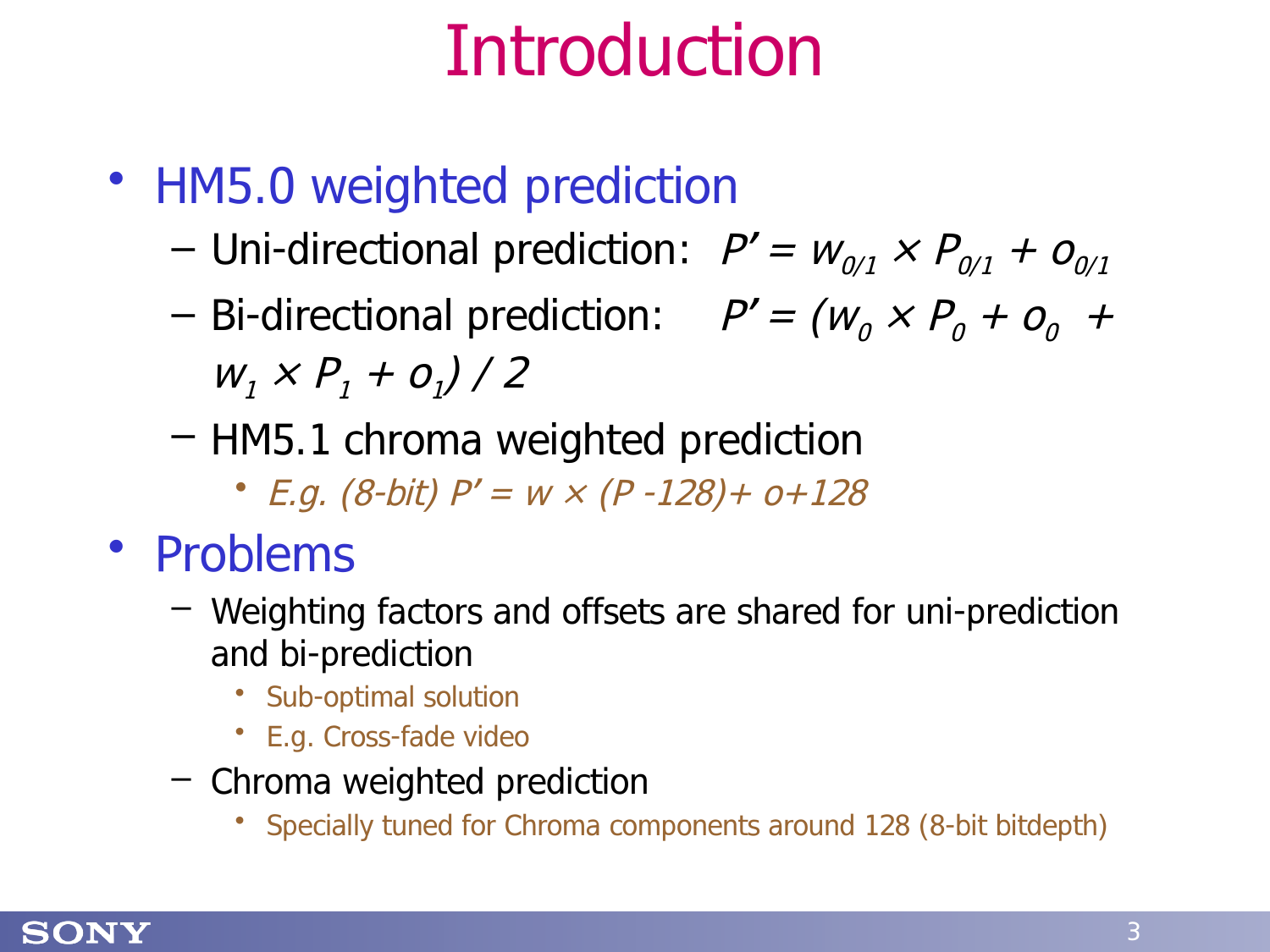

# Introduction
HM5.0 weighted prediction
Uni-directional prediction:	P’ = w0/1 × P0/1 + o0/1
Bi-directional prediction:	P’ = (w0 × P0 + o0  +  w1 × P1 + o1) / 2
HM5.1 chroma weighted prediction
E.g. (8-bit) P’ = w × (P -128)+ o+128
Problems
Weighting factors and offsets are shared for uni-prediction and bi-prediction
Sub-optimal solution
E.g. Cross-fade video
Chroma weighted prediction
Specially tuned for Chroma components around 128 (8-bit bitdepth)
3